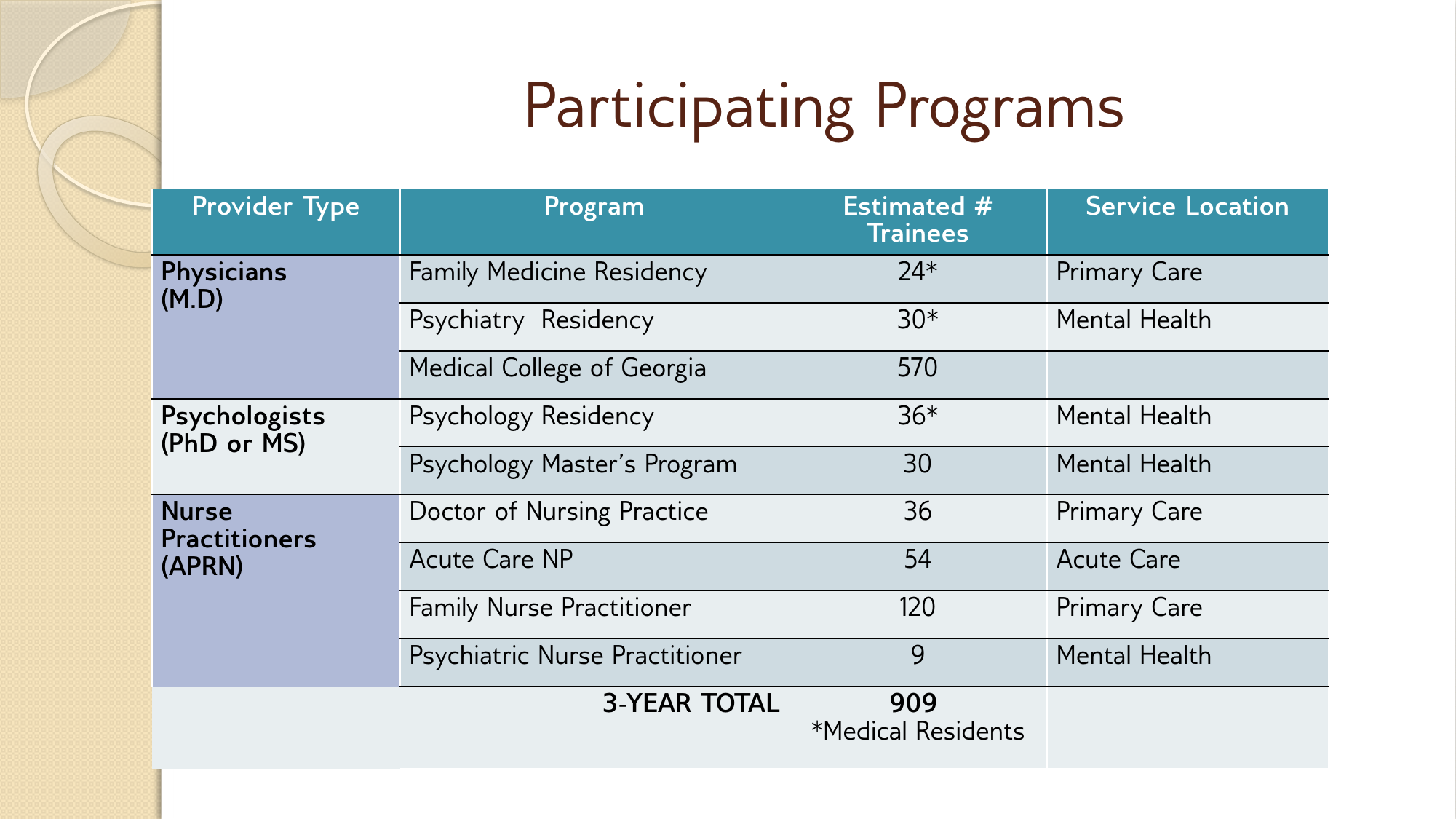

# Participating Programs
| Provider Type | Program | Estimated # Trainees | Service Location |
| --- | --- | --- | --- |
| Physicians (M.D) | Family Medicine Residency | 24\* | Primary Care |
|  | Psychiatry Residency | 30\* | Mental Health |
|  | Medical College of Georgia | 570 |  |
| Psychologists (PhD or MS) | Psychology Residency | 36\* | Mental Health |
|  | Psychology Master’s Program | 30 | Mental Health |
| Nurse Practitioners (APRN) | Doctor of Nursing Practice | 36 | Primary Care |
|  | Acute Care NP | 54 | Acute Care |
|  | Family Nurse Practitioner | 120 | Primary Care |
|  | Psychiatric Nurse Practitioner | 9 | Mental Health |
|  | 3-YEAR TOTAL | 909 \*Medical Residents |  |